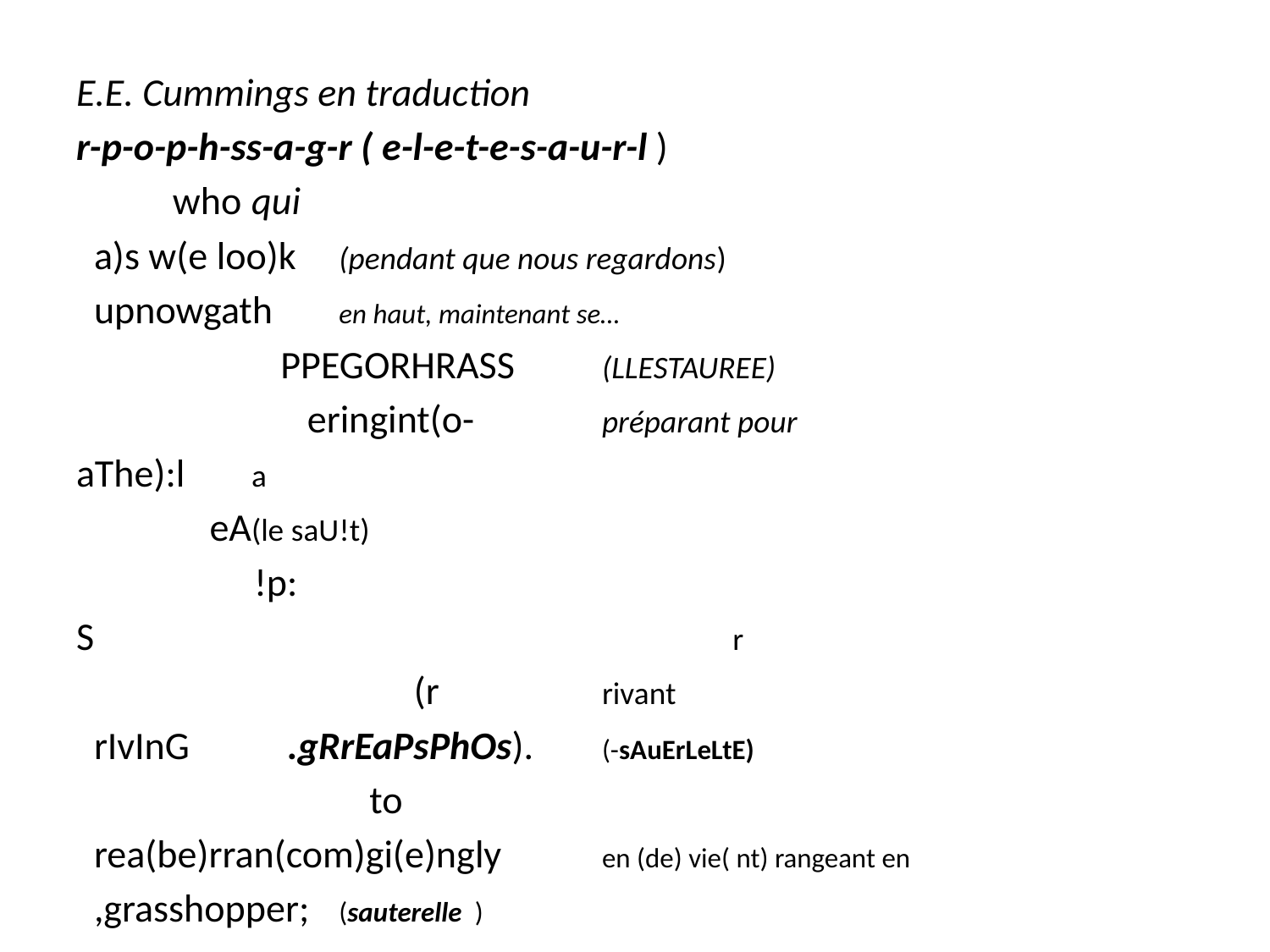

#
E.E. Cummings en traduction
r-p-o-p-h-ss-a-g-r ( e-l-e-t-e-s-a-u-r-l )
				 who								qui
  a)s w(e loo)k						(pendant que nous regardons)
  upnowgath								en haut, maintenant se…
                       PPEGORHRASS			(LLESTAUREE)
                          eringint(o-   			préparant pour
aThe):l									a
               eA								(le saU!t)
                    !p:
S                                                                        r
                                      (r							rivant
  rIvInG           .gRrEaPsPhOs). 		(-sAuErLeLtE)
                                 to
  rea(be)rran(com)gi(e)ngly			en (de) vie( nt) rangeant en
  ,grasshopper; 							(sauterelle  )